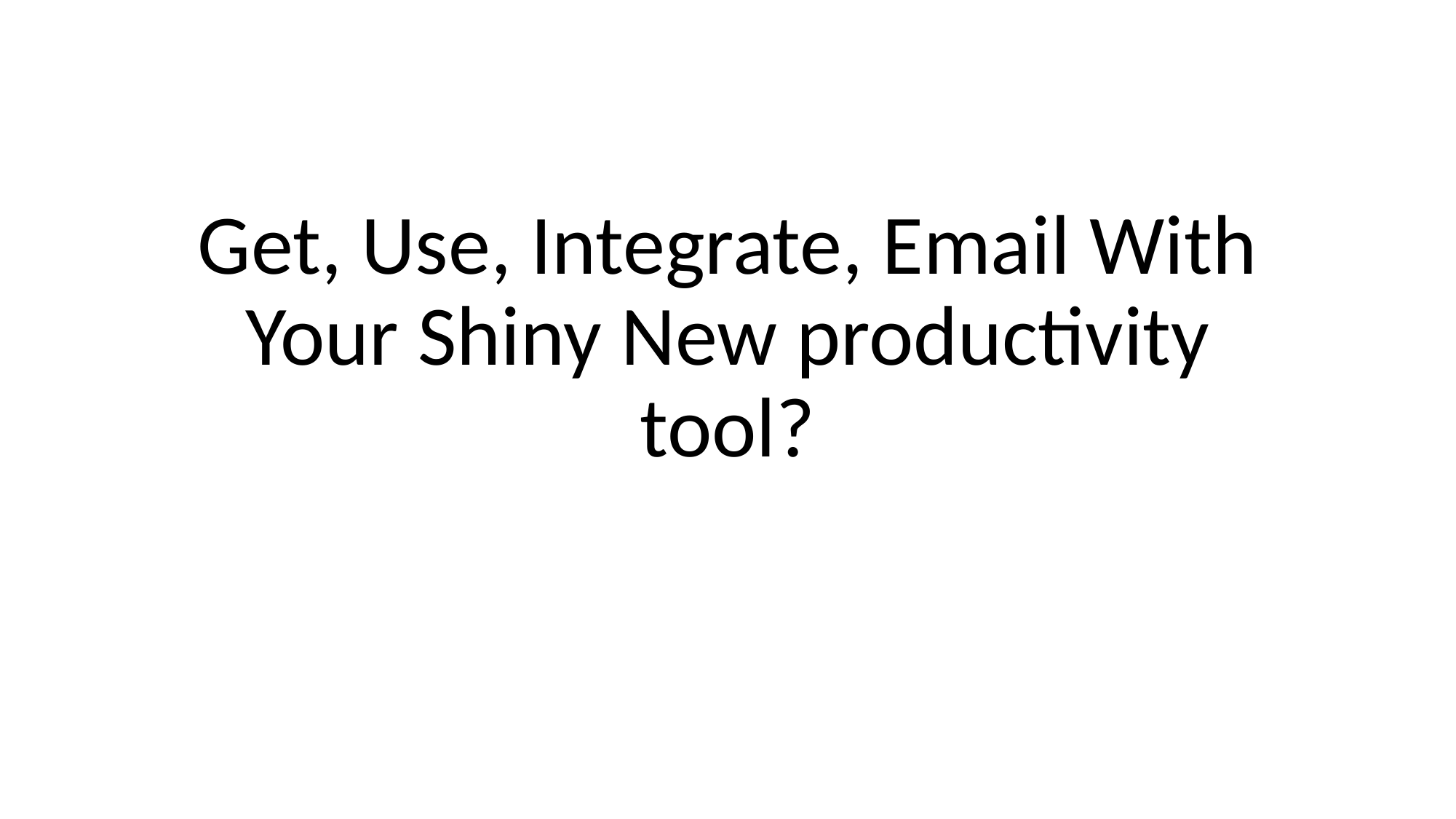

# Get, Use, Integrate, Email With Your Shiny New productivity tool?